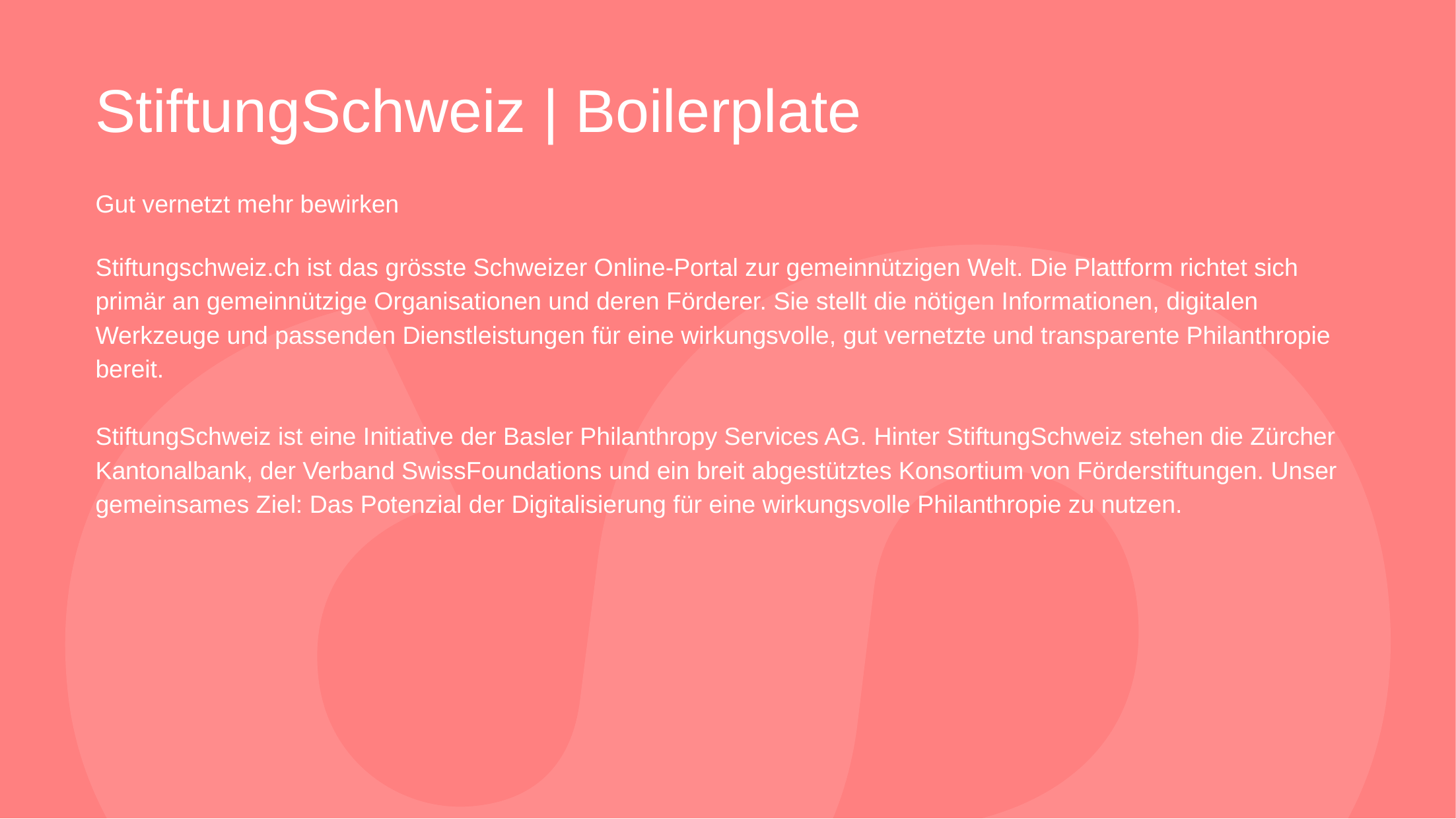

# StiftungSchweiz | Boilerplate
Gut vernetzt mehr bewirken
Stiftungschweiz.ch ist das grösste Schweizer Online-Portal zur gemeinnützigen Welt. Die Plattform richtet sich primär an gemeinnützige Organisationen und deren Förderer. Sie stellt die nötigen Informationen, digitalen Werkzeuge und passenden Dienstleistungen für eine wirkungsvolle, gut vernetzte und transparente Philanthropie bereit.

StiftungSchweiz ist eine Initiative der Basler Philanthropy Services AG. Hinter StiftungSchweiz stehen die Zürcher Kantonalbank, der Verband SwissFoundations und ein breit abgestütztes Konsortium von Förderstiftungen. Unser gemeinsames Ziel: Das Potenzial der Digitalisierung für eine wirkungsvolle Philanthropie zu nutzen.